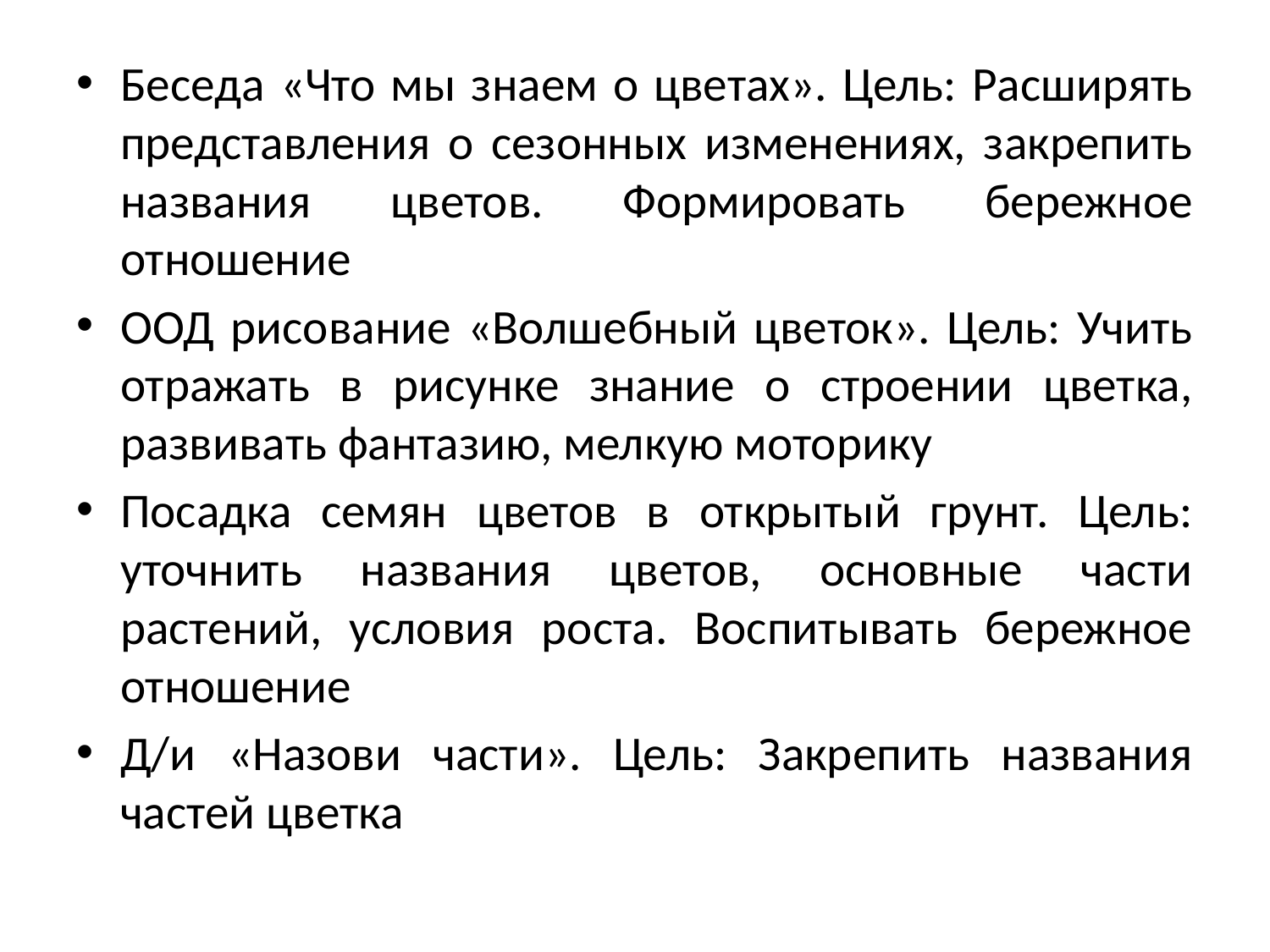

Беседа «Что мы знаем о цветах». Цель: Расширять представления о сезонных изменениях, закрепить названия цветов. Формировать бережное отношение
ООД рисование «Волшебный цветок». Цель: Учить отражать в рисунке знание о строении цветка, развивать фантазию, мелкую моторику
Посадка семян цветов в открытый грунт. Цель: уточнить названия цветов, основные части растений, условия роста. Воспитывать бережное отношение
Д/и «Назови части». Цель: Закрепить названия частей цветка